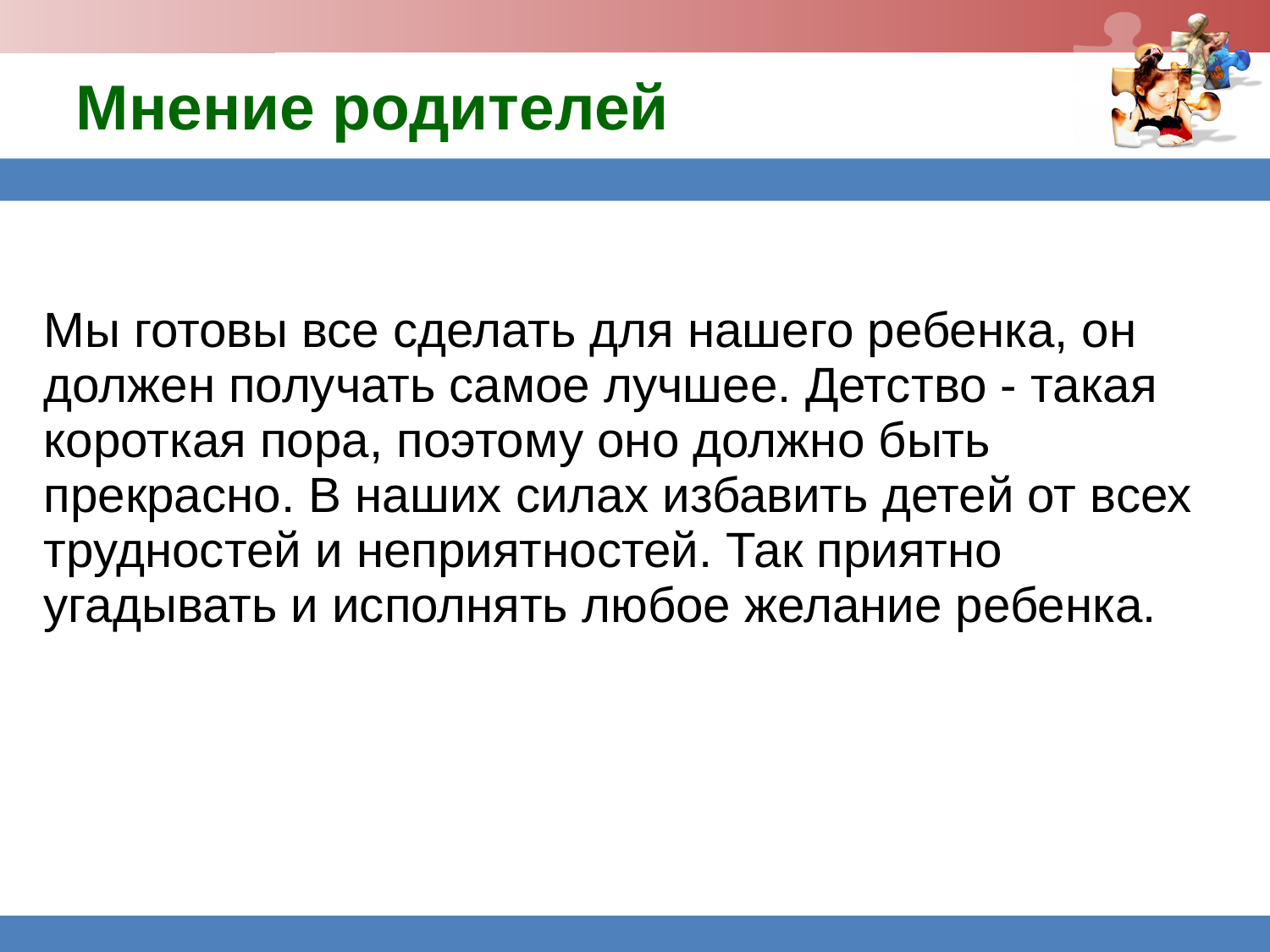

Мнение родителей
| Мы готовы все сделать для нашего ребенка, он должен получать самое лучшее. Детство - такая короткая пора, поэтому оно должно быть прекрасно. В наших силах избавить детей от всех трудностей и неприятностей. Так приятно угадывать и исполнять любое желание ребенка. |
| --- |